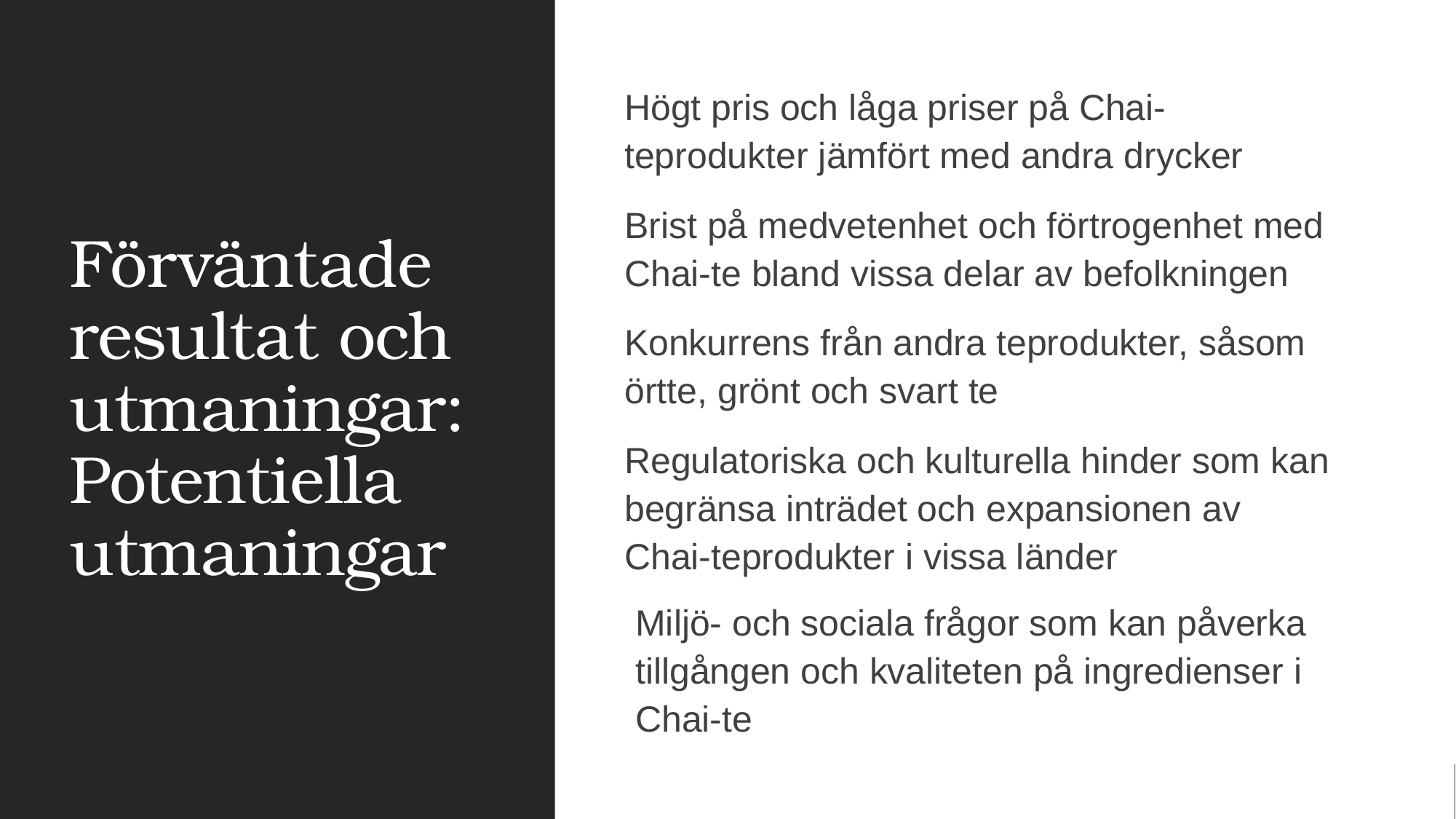

# Förväntade resultat och utmaningar: Potentiella utmaningar
Högt pris och låga priser på Chai-teprodukter jämfört med andra drycker
Brist på medvetenhet och förtrogenhet med Chai-te bland vissa delar av befolkningen
Konkurrens från andra teprodukter, såsom örtte, grönt och svart te
Regulatoriska och kulturella hinder som kan begränsa inträdet och expansionen av Chai-teprodukter i vissa länder
Miljö- och sociala frågor som kan påverka tillgången och kvaliteten på ingredienser i Chai-te